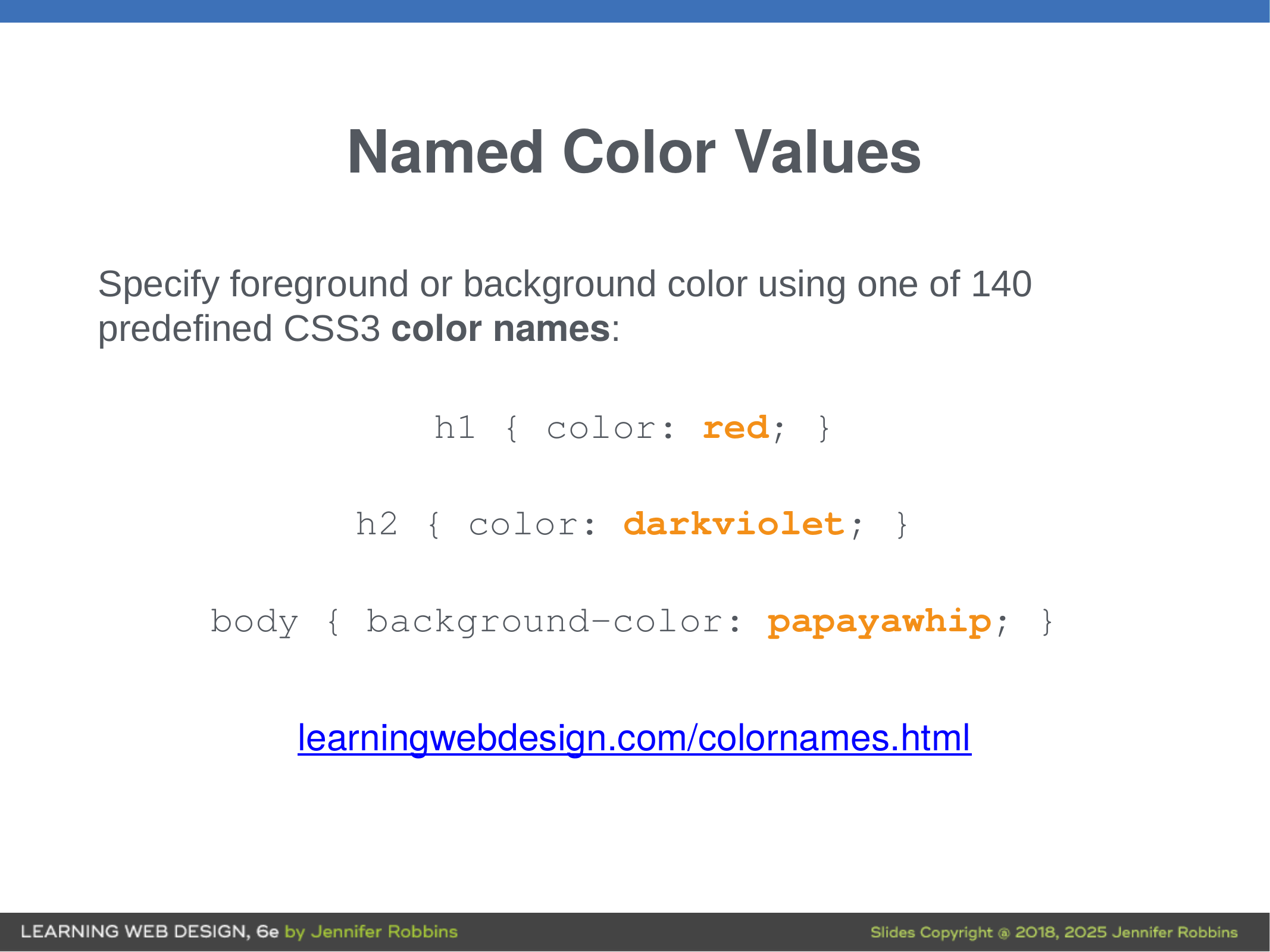

# Named Color Values
Specify foreground or background color using one of 140 predefined CSS3 color names:
h1 { color: red; }
h2 { color: darkviolet; }
body { background-color: papayawhip; }
learningwebdesign.com/colornames.html